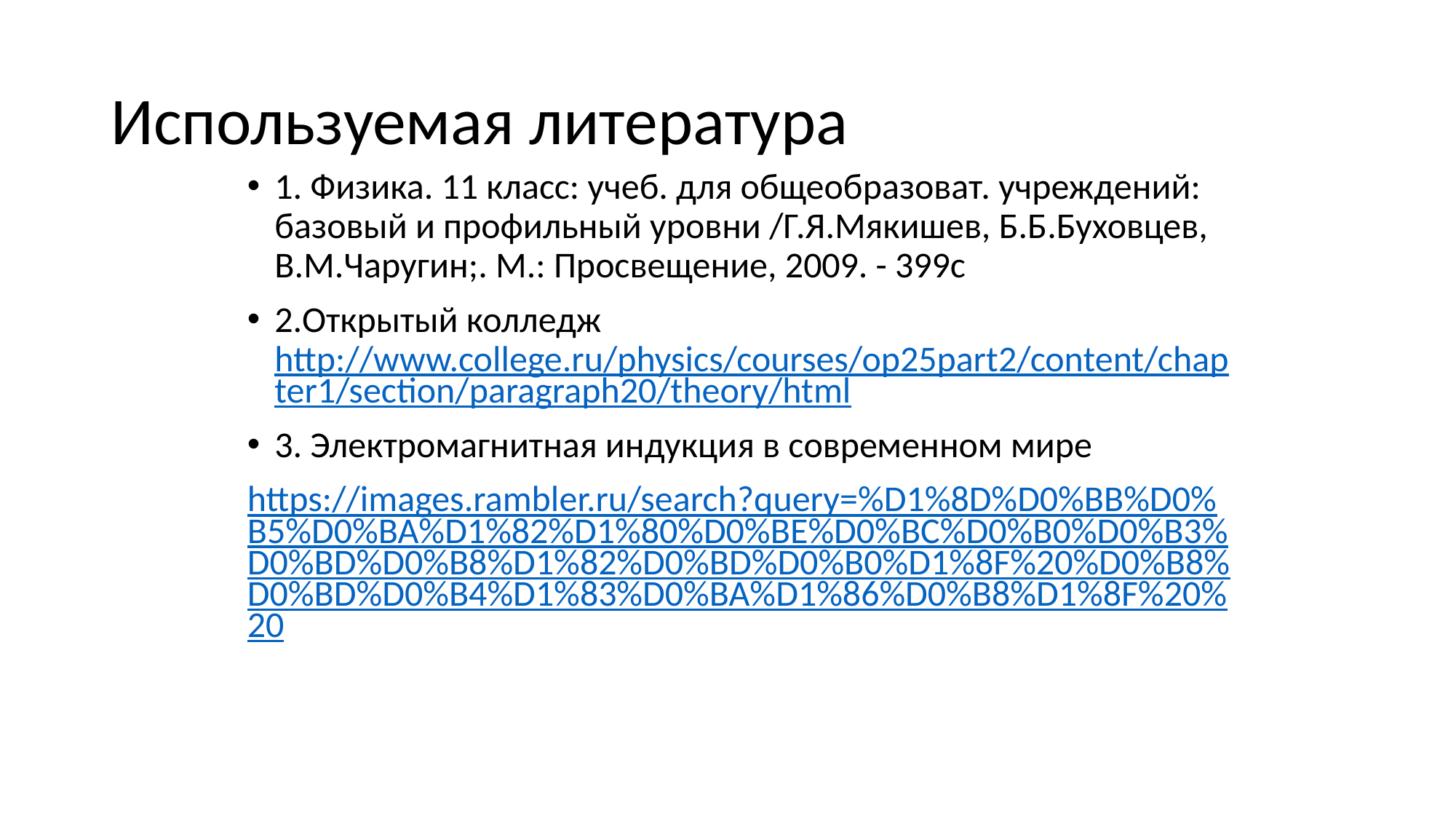

# Используемая литература
1. Физика. 11 класс: учеб. для общеобразоват. учреждений: базовый и профильный уровни /Г.Я.Мякишев, Б.Б.Буховцев, В.М.Чаругин;. М.: Просвещение, 2009. - 399с
2.Открытый колледж  http://www.college.ru/physics/courses/op25part2/content/chapter1/section/paragraph20/theory/html
3. Электромагнитная индукция в современном мире
https://images.rambler.ru/search?query=%D1%8D%D0%BB%D0%B5%D0%BA%D1%82%D1%80%D0%BE%D0%BC%D0%B0%D0%B3%D0%BD%D0%B8%D1%82%D0%BD%D0%B0%D1%8F%20%D0%B8%D0%BD%D0%B4%D1%83%D0%BA%D1%86%D0%B8%D1%8F%20%20